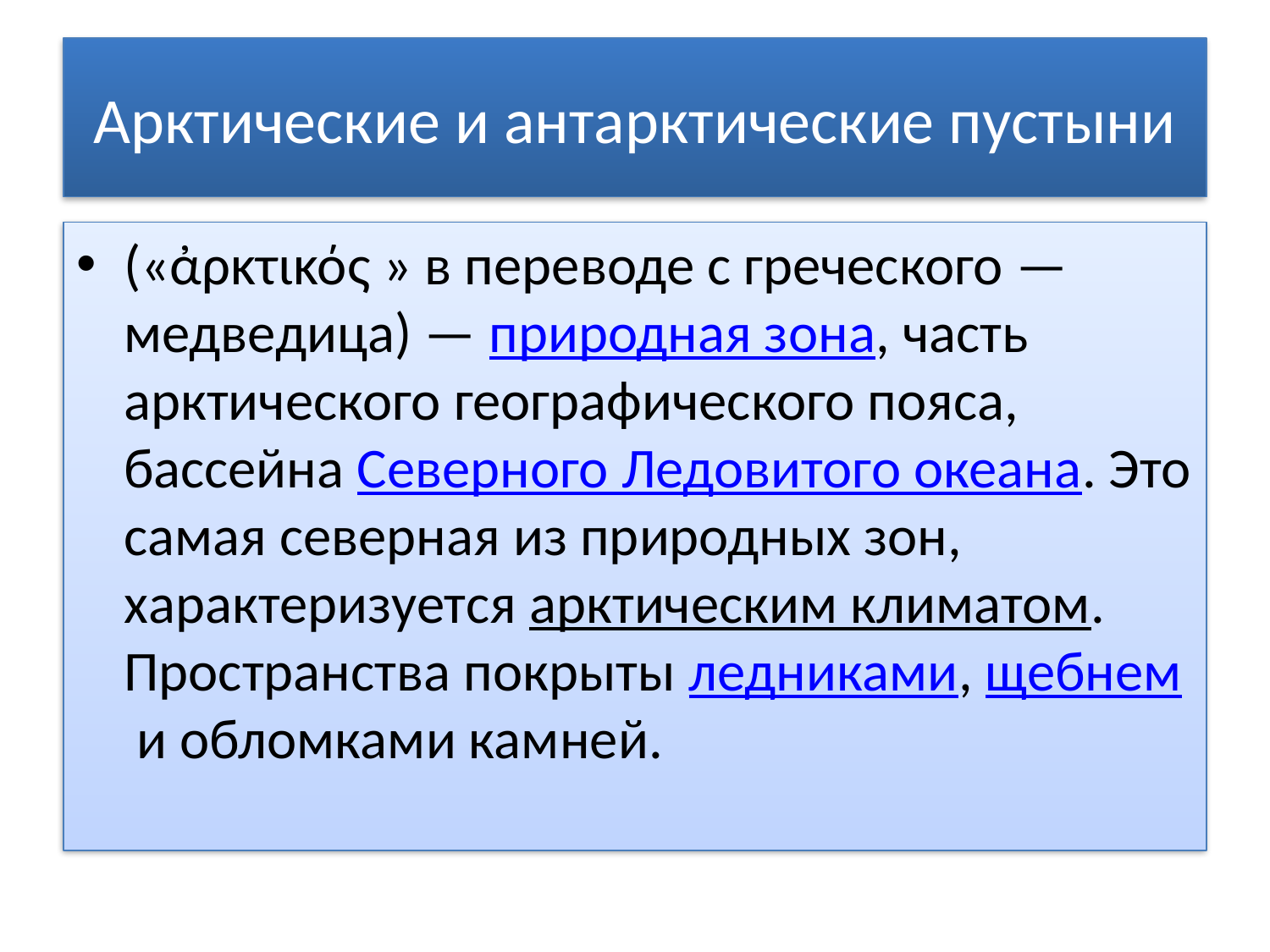

# Арктические и антарктические пустыни
(«ἀρκτικός » в переводе с греческого — медведица) — природная зона, часть арктического географического пояса, бассейна Северного Ледовитого океана. Это самая северная из природных зон, характеризуется арктическим климатом. Пространства покрыты ледниками, щебнем и обломками камней.